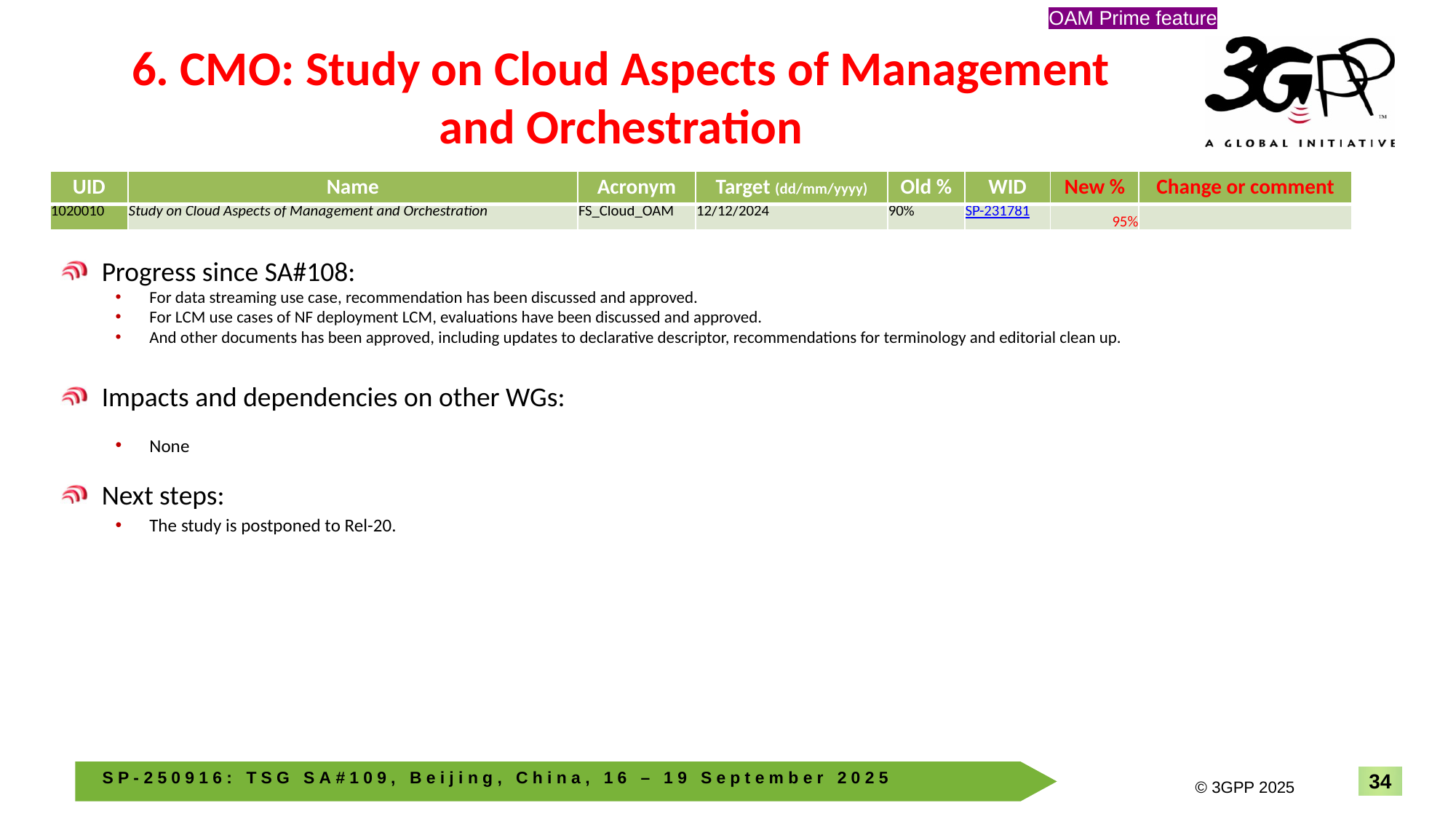

OAM Prime feature
# 6. CMO: Study on Cloud Aspects of Management and Orchestration
| UID | Name | Acronym | Target (dd/mm/yyyy) | Old % | WID | New % | Change or comment |
| --- | --- | --- | --- | --- | --- | --- | --- |
| 1020010 | Study on Cloud Aspects of Management and Orchestration | FS\_Cloud\_OAM | 12/12/2024 | 90% | SP-231781 | 95% |  |
Progress since SA#108:
For data streaming use case, recommendation has been discussed and approved.
For LCM use cases of NF deployment LCM, evaluations have been discussed and approved.
And other documents has been approved, including updates to declarative descriptor, recommendations for terminology and editorial clean up.

Impacts and dependencies on other WGs:

None

Next steps:
The study is postponed to Rel-20.